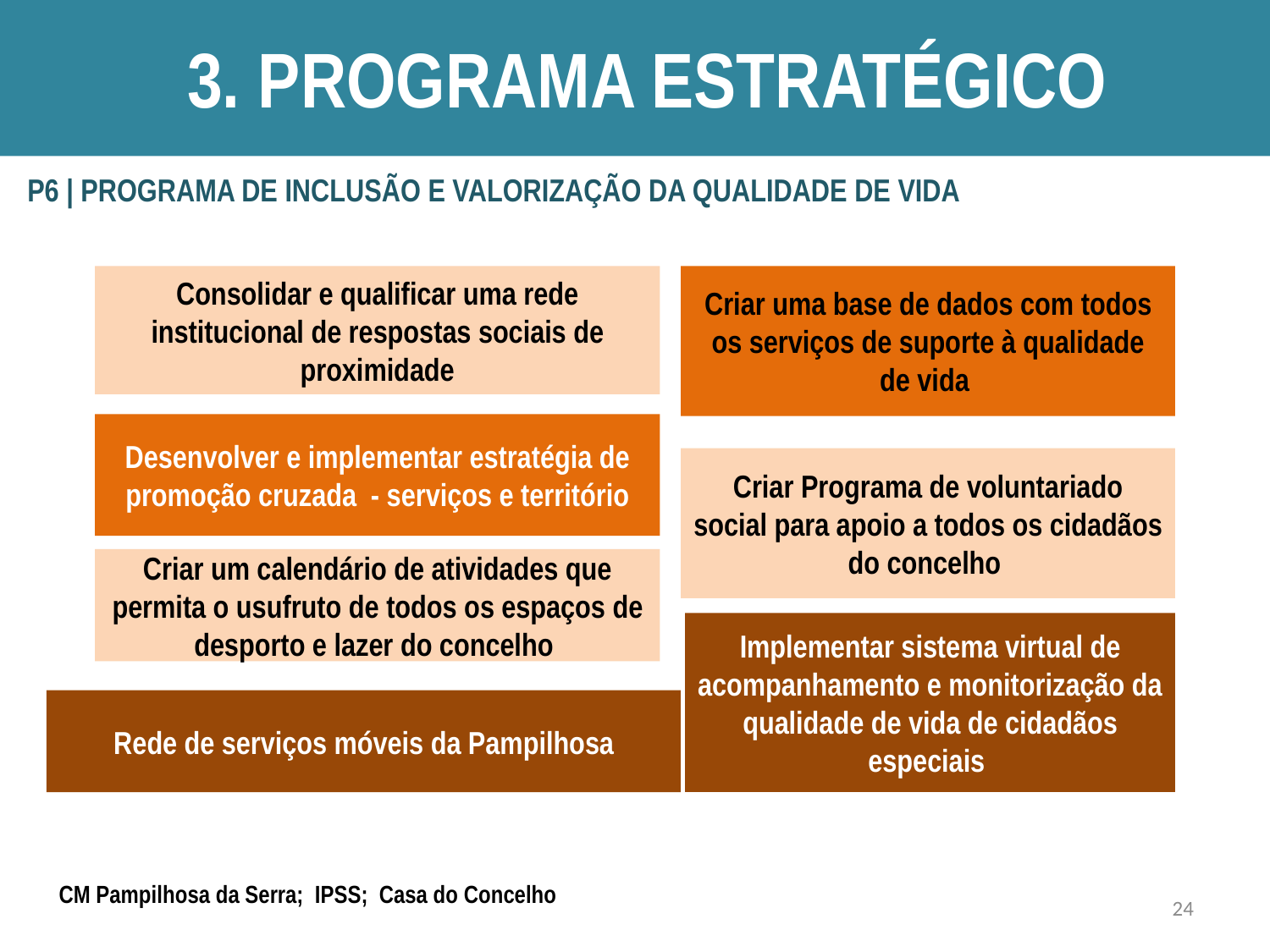

# 3. Programa Estratégico
| P6 | PROGRAMA DE INCLUSÃO E VALORIZAÇÃO DA QUALIDADE DE VIDA |
| --- |
Consolidar e qualificar uma rede institucional de respostas sociais de proximidade
Criar uma base de dados com todos os serviços de suporte à qualidade de vida
Desenvolver e implementar estratégia de promoção cruzada  - serviços e território
Criar Programa de voluntariado social para apoio a todos os cidadãos do concelho
Criar um calendário de atividades que permita o usufruto de todos os espaços de desporto e lazer do concelho
Implementar sistema virtual de acompanhamento e monitorização da qualidade de vida de cidadãos especiais
Rede de serviços móveis da Pampilhosa
CM Pampilhosa da Serra;  IPSS;  Casa do Concelho
24